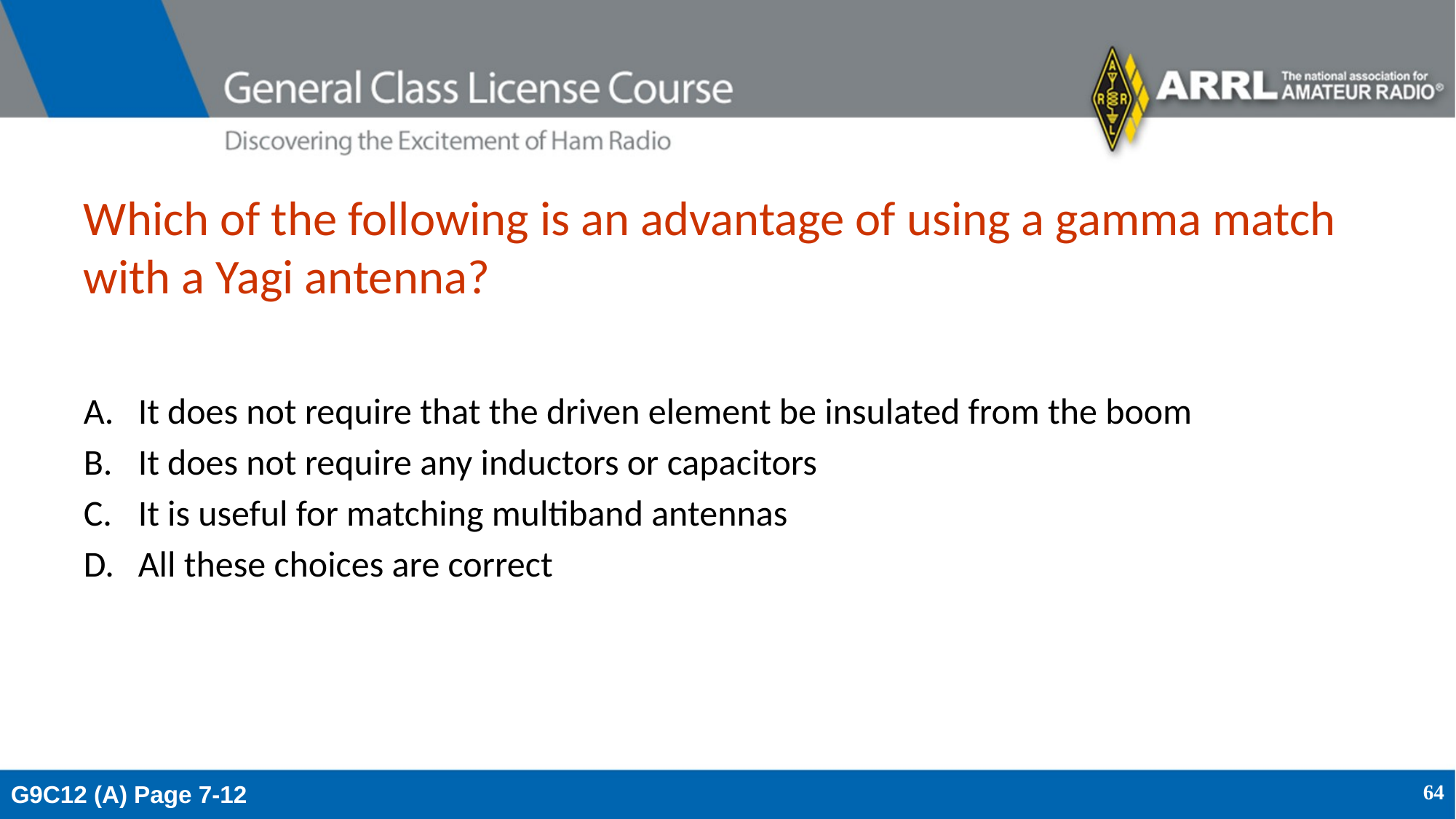

# Which of the following is an advantage of using a gamma match with a Yagi antenna?
It does not require that the driven element be insulated from the boom
It does not require any inductors or capacitors
It is useful for matching multiband antennas
All these choices are correct
G9C12 (A) Page 7-12
64